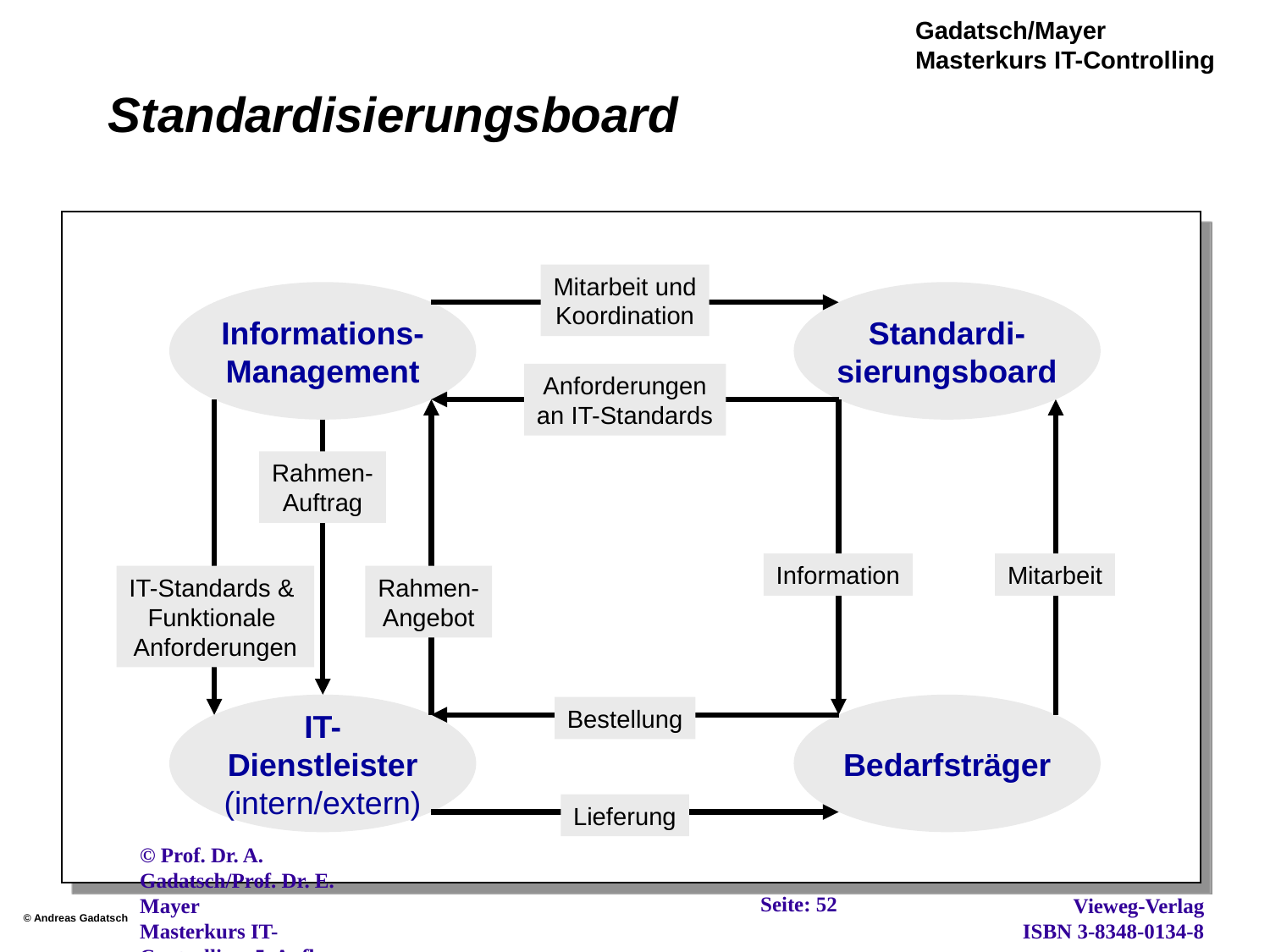

# Standardisierungsboard
Mitarbeit und
Koordination
Informations-
Management
Standardi-
sierungsboard
Anforderungen
an IT-Standards
Rahmen-
Auftrag
Information
Mitarbeit
IT-Standards &
Funktionale
Anforderungen
Rahmen-
Angebot
IT-
Dienstleister
(intern/extern)
Bedarfsträger
Bestellung
Lieferung

Seite: 52

© Prof. Dr. A. Gadatsch/Prof. Dr. E. Mayer
Masterkurs IT-Controlling, 5. Aufl., Wiesbaden, 2012